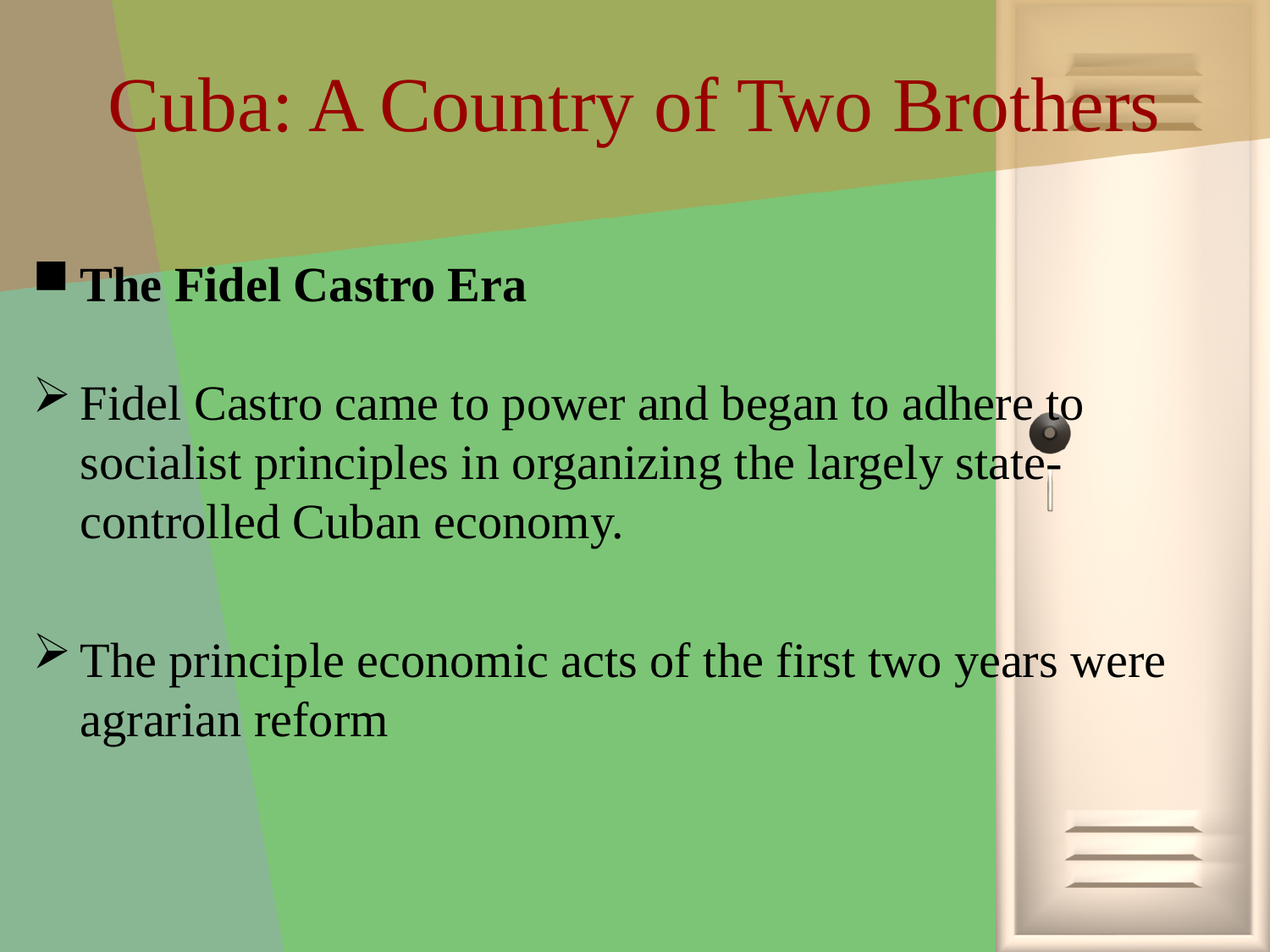

# Cuba: A Country of Two Brothers
The Fidel Castro Era

Fidel Castro came to power and began to adhere to socialist principles in organizing the largely state-controlled Cuban economy.

The principle economic acts of the first two years were agrarian reform